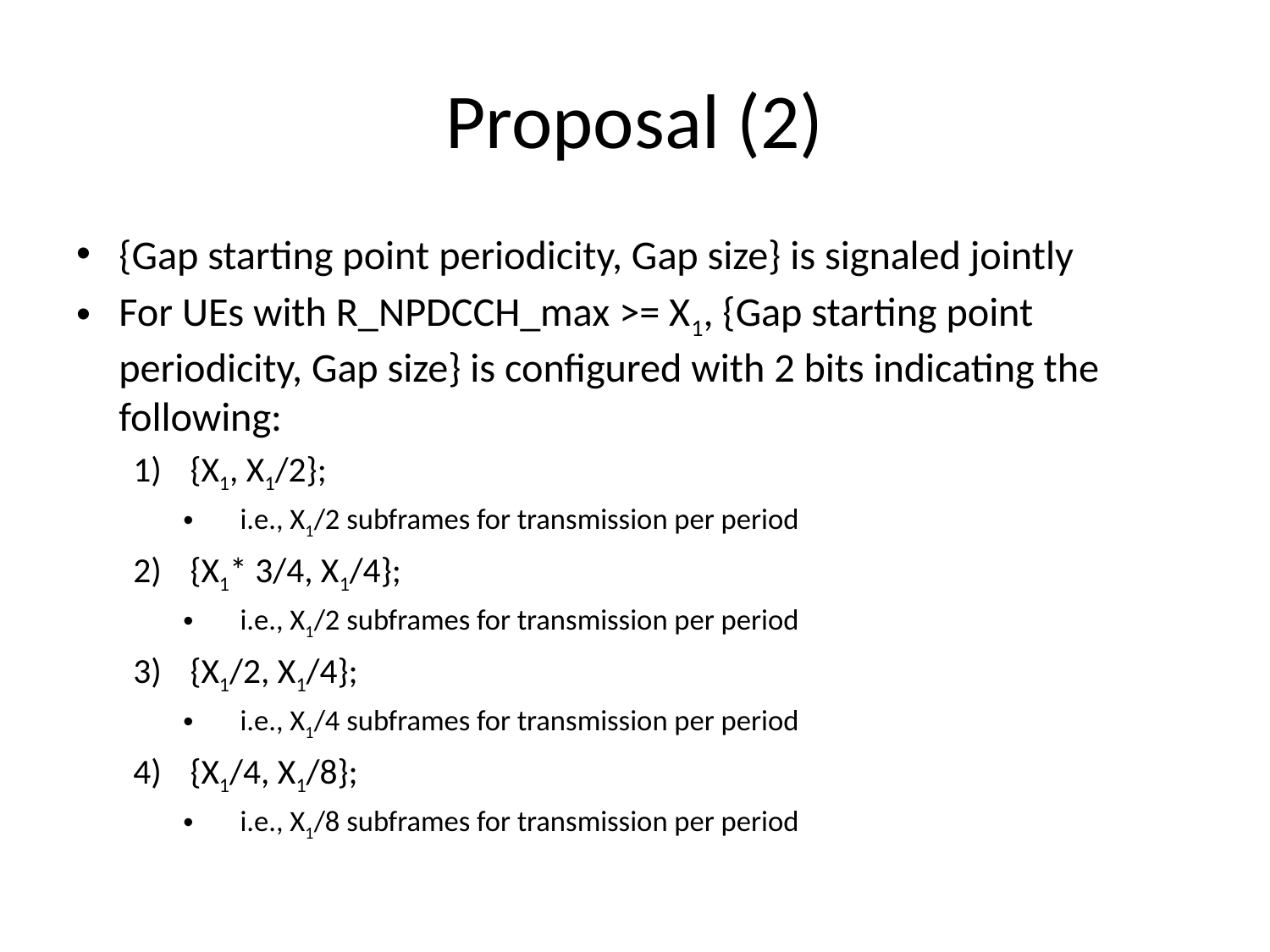

# Proposal (2)
{Gap starting point periodicity, Gap size} is signaled jointly
For UEs with R_NPDCCH_max >= X1, {Gap starting point periodicity, Gap size} is configured with 2 bits indicating the following:
{X1, X1/2};
i.e., X1/2 subframes for transmission per period
{X1* 3/4, X1/4};
i.e., X1/2 subframes for transmission per period
{X1/2, X1/4};
i.e., X1/4 subframes for transmission per period
{X1/4, X1/8};
i.e., X1/8 subframes for transmission per period